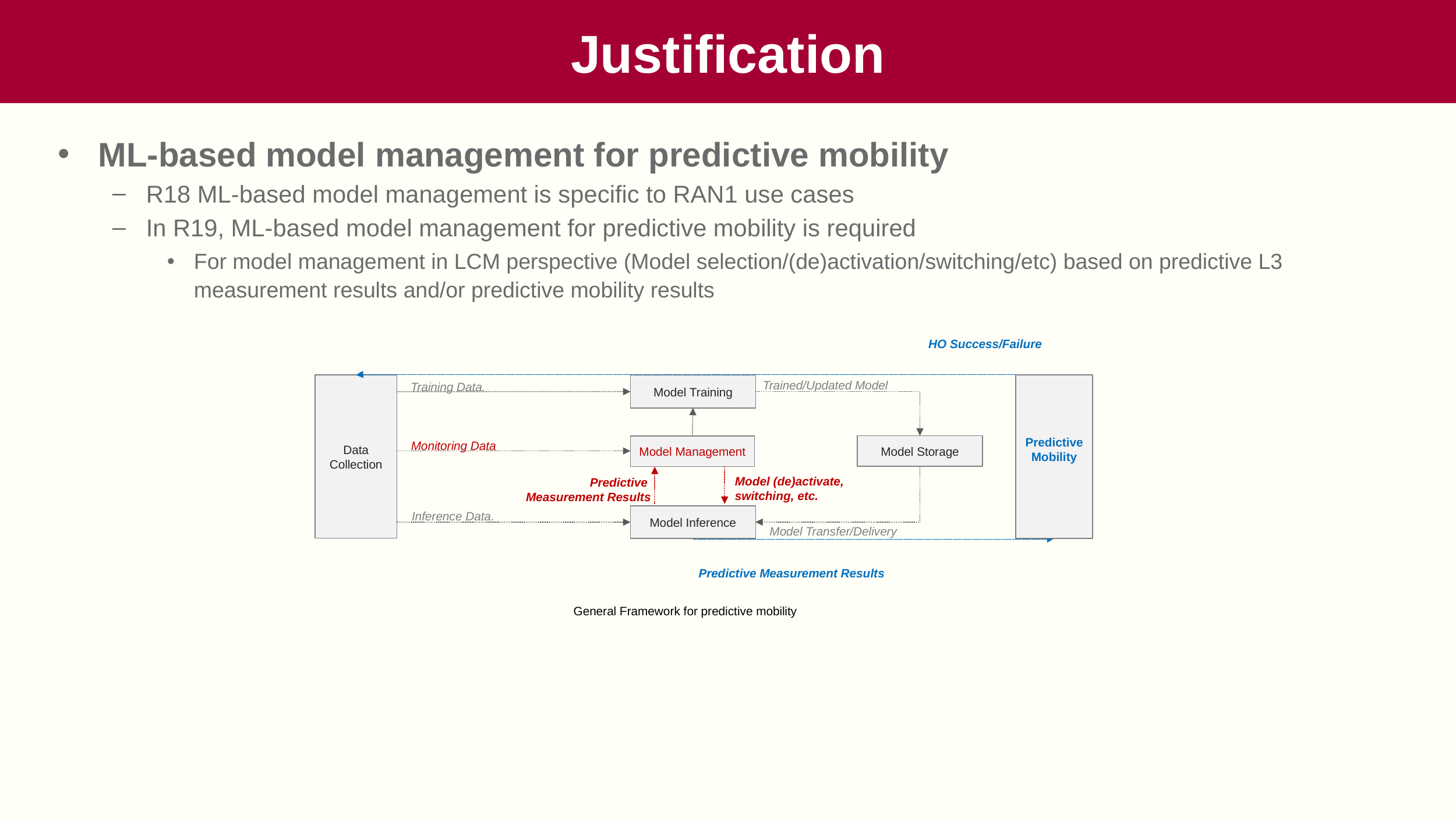

# Justification
ML-based model management for predictive mobility
R18 ML-based model management is specific to RAN1 use cases
In R19, ML-based model management for predictive mobility is required
For model management in LCM perspective (Model selection/(de)activation/switching/etc) based on predictive L3 measurement results and/or predictive mobility results

HO Success/Failure
Trained/Updated Model
Training Data.
Predictive Mobility

Data Collection
Model Training
Monitoring Data
Model Storage
Model Management
Model (de)activate, switching, etc.
 Predictive
Measurement Results
Inference Data.
Model Inference
Model Transfer/Delivery
 Predictive Measurement Results
General Framework for predictive mobility